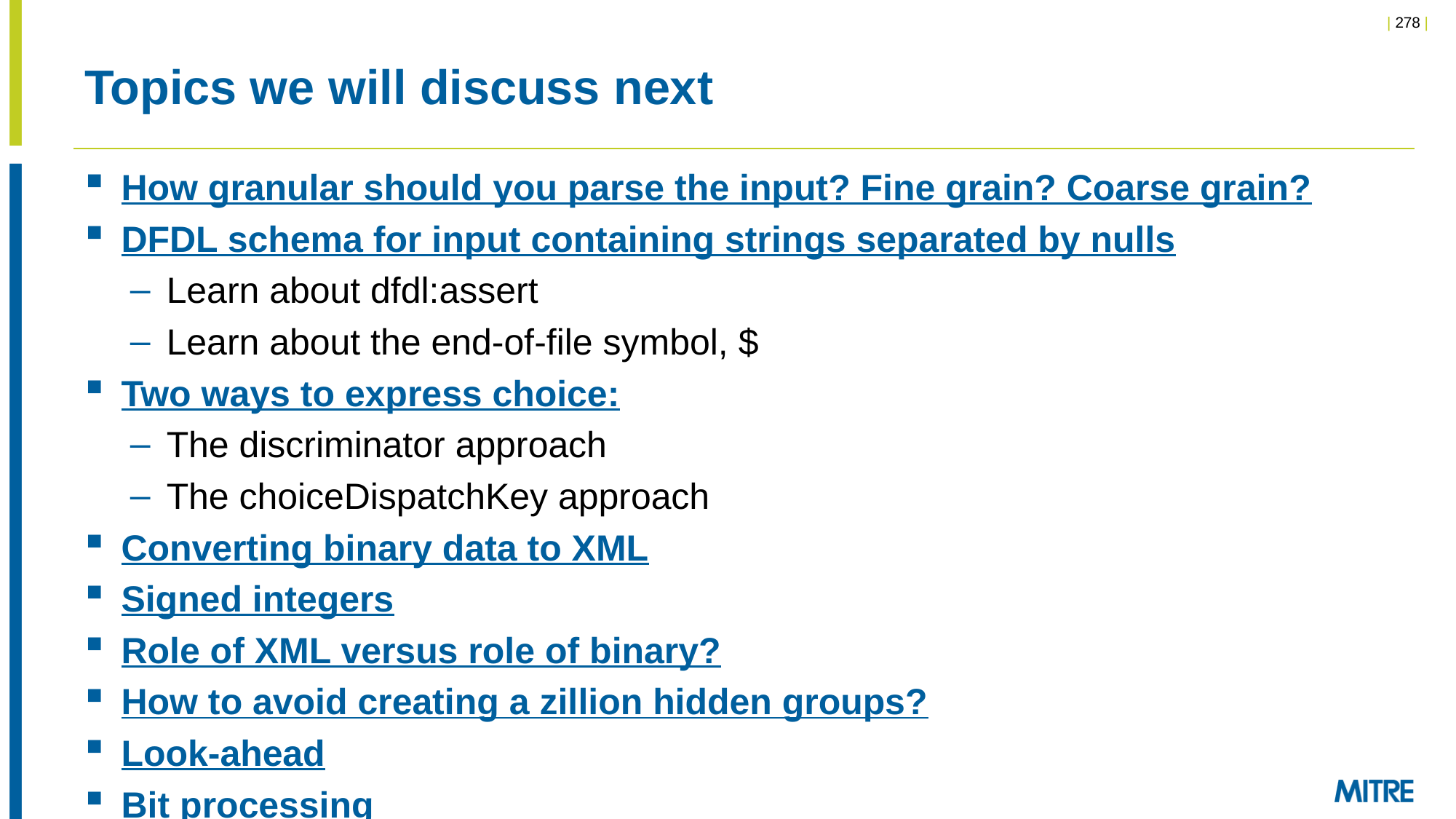

# Topics we will discuss next
How granular should you parse the input? Fine grain? Coarse grain?
DFDL schema for input containing strings separated by nulls
Learn about dfdl:assert
Learn about the end-of-file symbol, $
Two ways to express choice:
The discriminator approach
The choiceDispatchKey approach
Converting binary data to XML
Signed integers
Role of XML versus role of binary?
How to avoid creating a zillion hidden groups?
Look-ahead
Bit processing